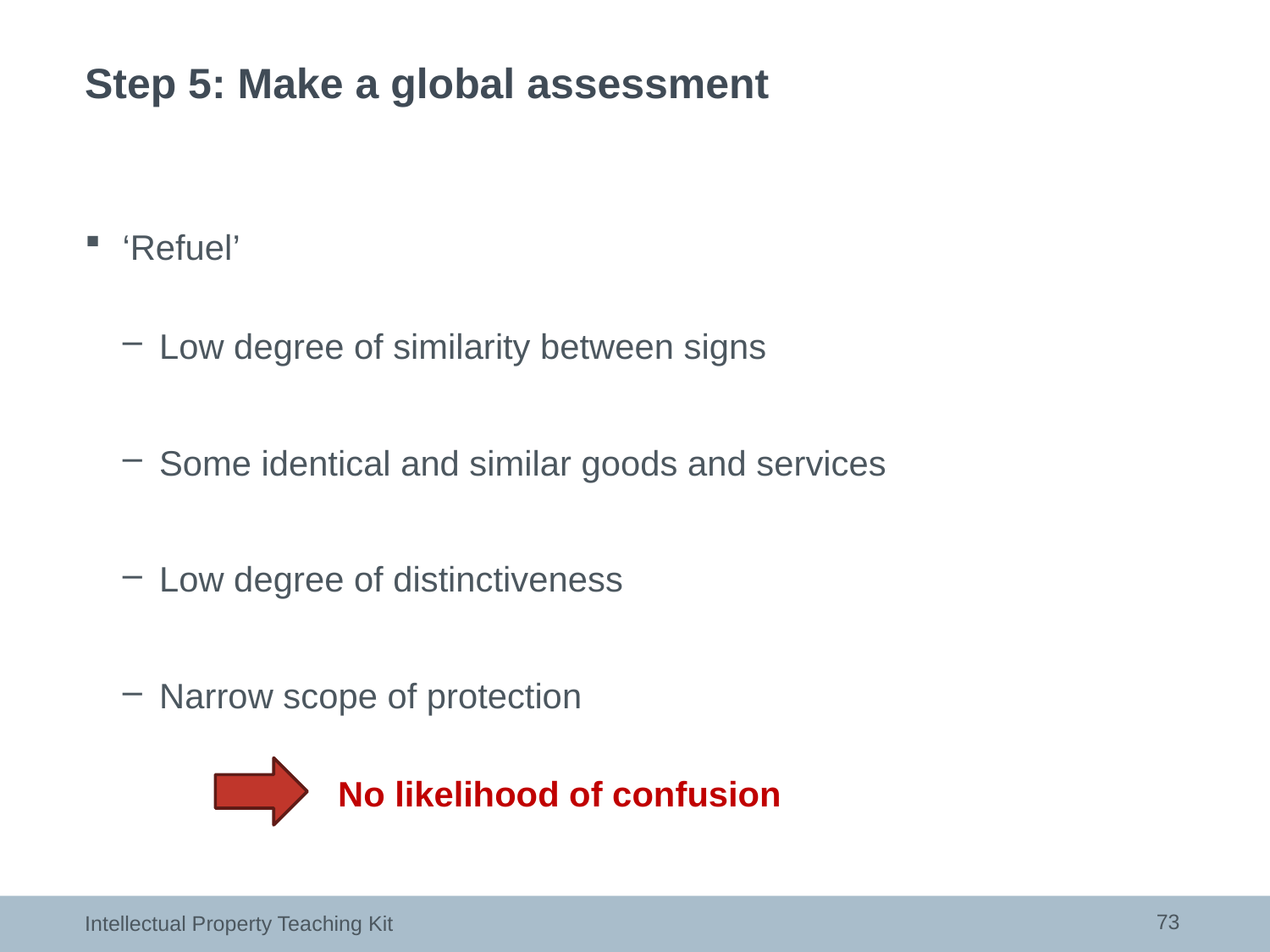

# Step 5: Make a global assessment
‘Refuel’

Low degree of similarity between signs

Some identical and similar goods and services

Low degree of distinctiveness

Narrow scope of protection

No likelihood of confusion
73
Intellectual Property Teaching Kit